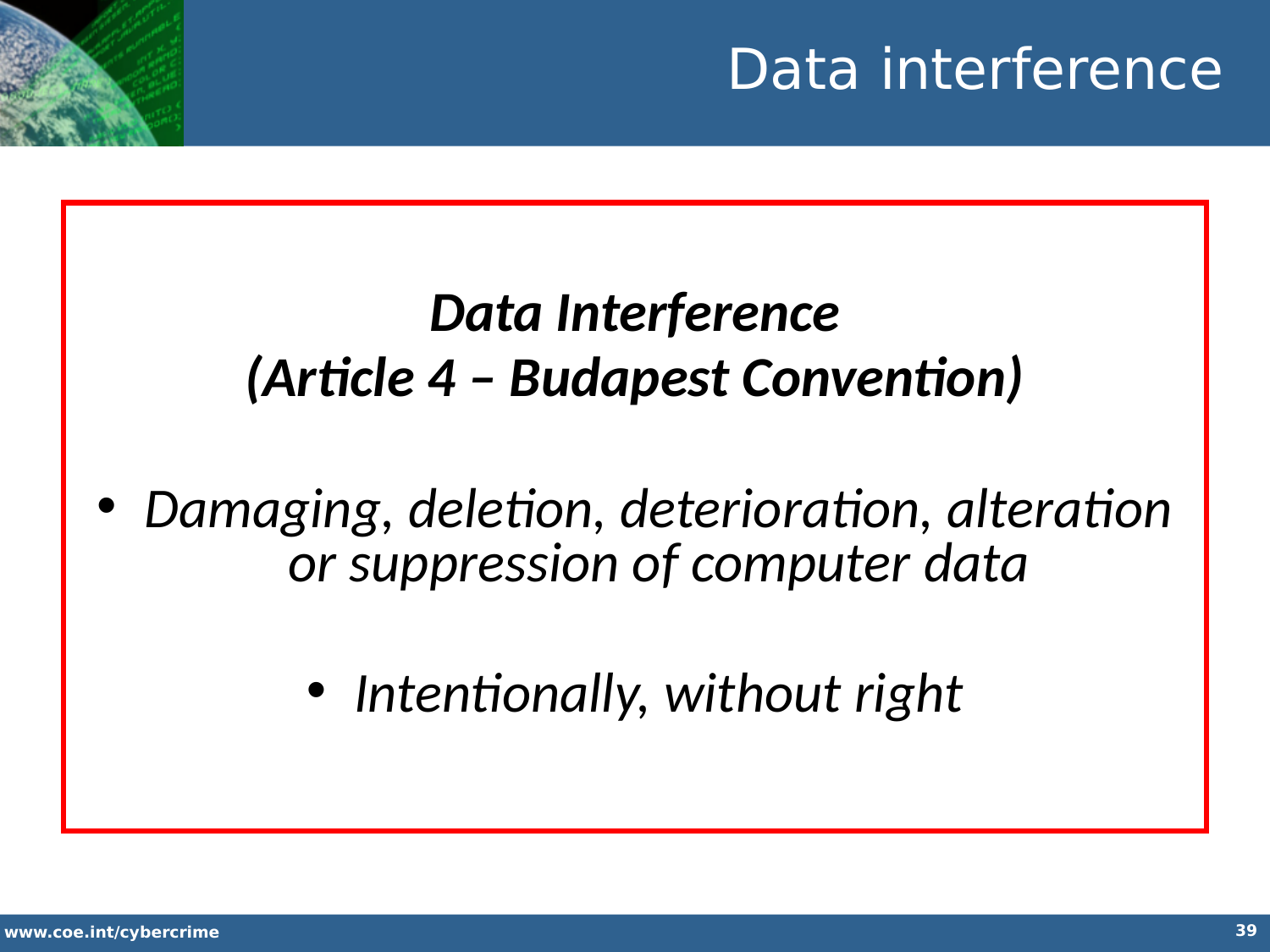

Data interference

Data Interference
(Article 4 – Budapest Convention)

Damaging, deletion, deterioration, alteration or suppression of computer data

Intentionally, without right